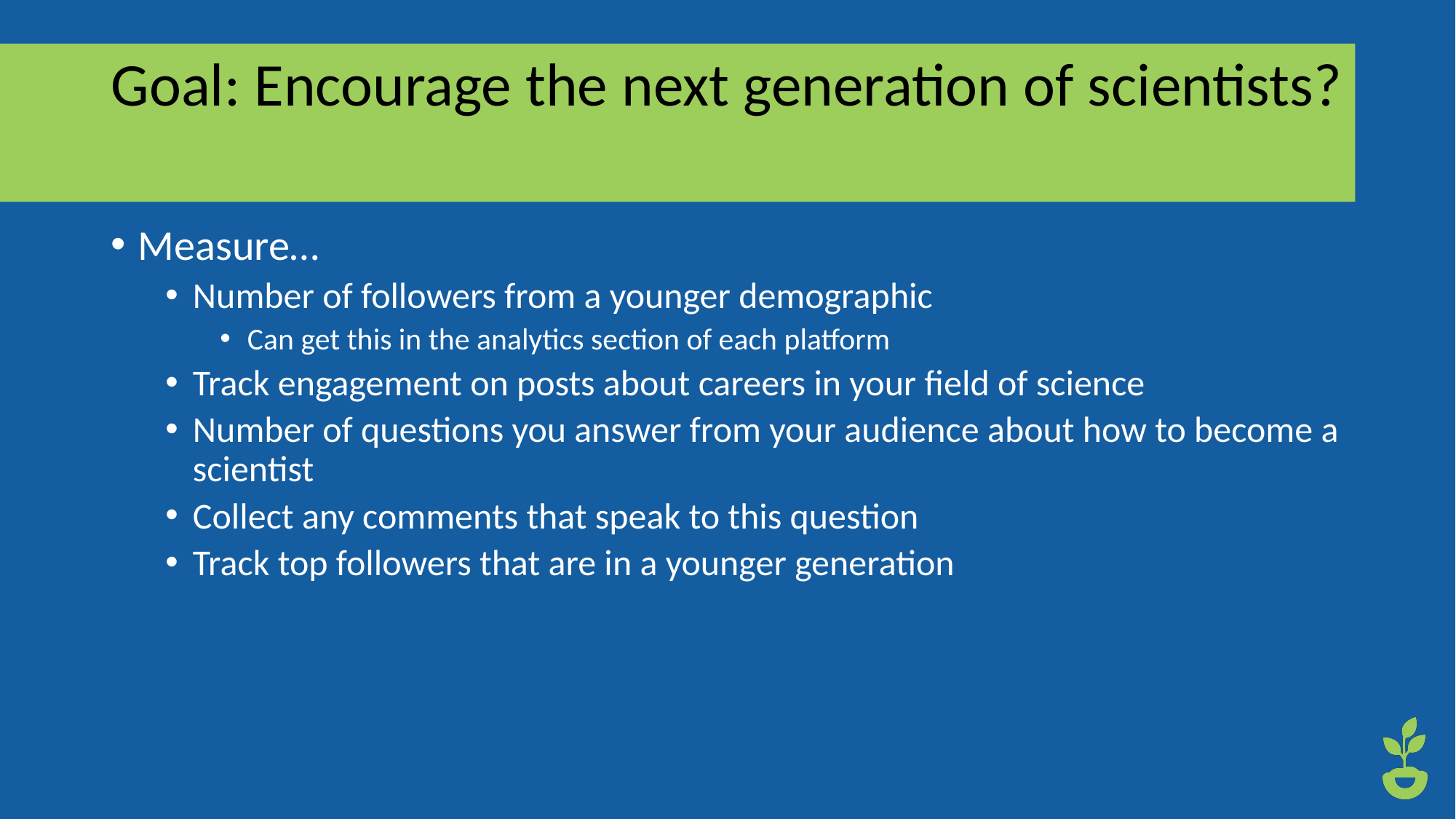

# Goal: Encourage the next generation of scientists?
Measure…
Number of followers from a younger demographic
Can get this in the analytics section of each platform
Track engagement on posts about careers in your field of science
Number of questions you answer from your audience about how to become a scientist
Collect any comments that speak to this question
Track top followers that are in a younger generation